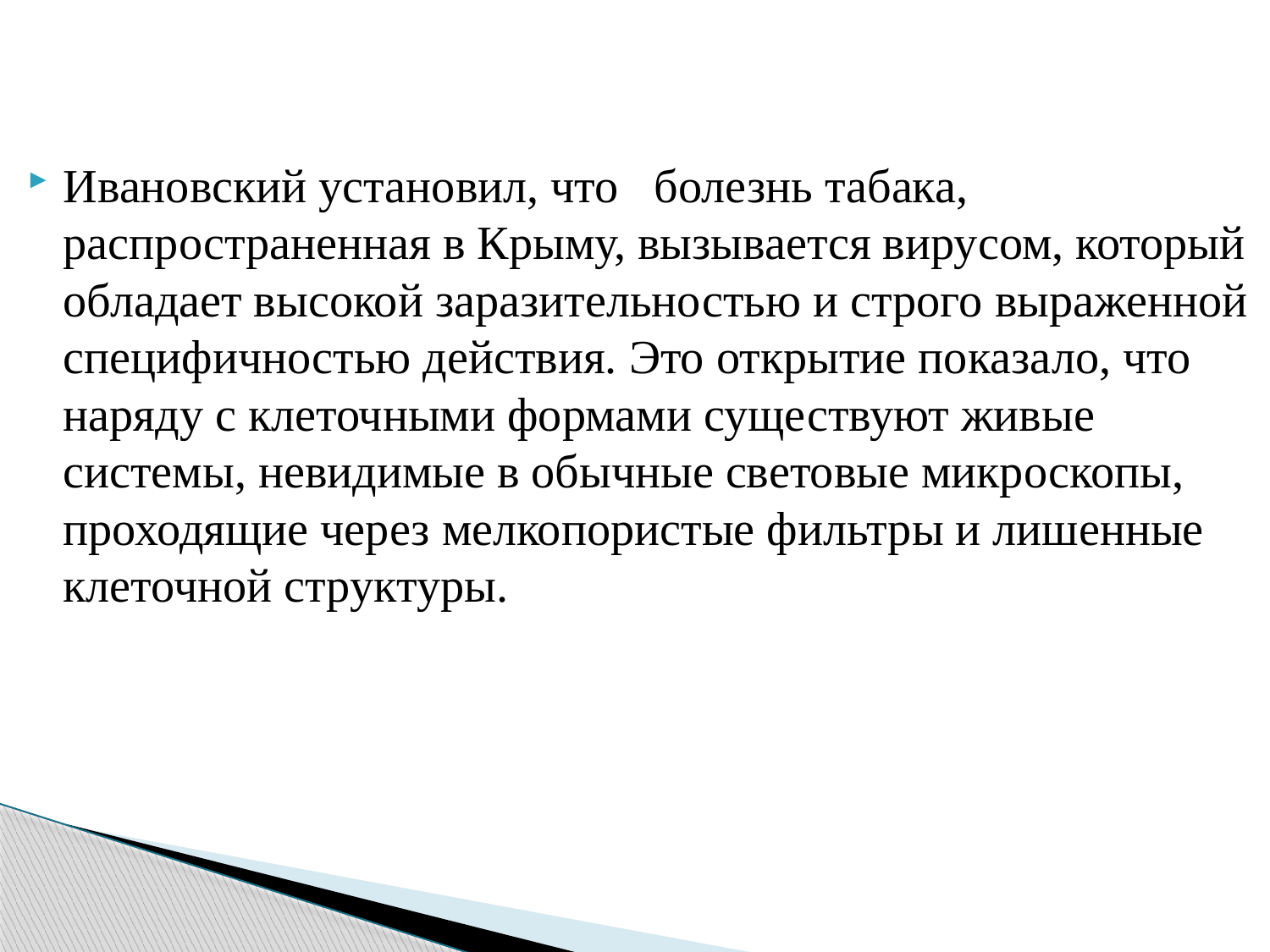

Ивановский установил, что   болезнь табака, распространенная в Крыму, вызывается вирусом, который обладает высокой заразительностью и строго выраженной специфичностью действия. Это открытие показало, что наряду с клеточными формами существуют живые системы, невидимые в обычные световые микроскопы,  проходящие через мелкопористые фильтры и лишенные клеточной структуры.